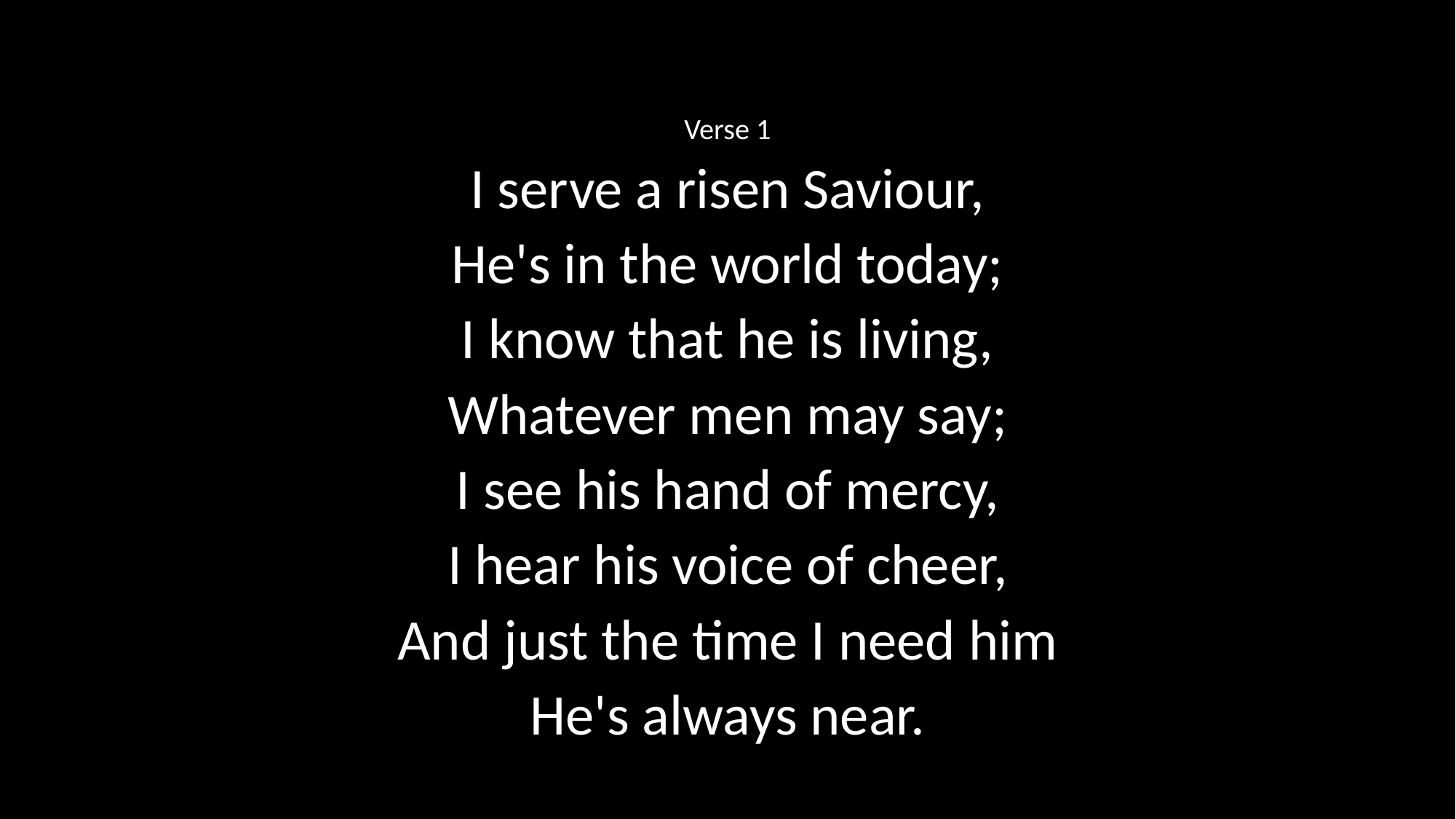

Verse 1
I serve a risen Saviour,
He's in the world today;
I know that he is living,
Whatever men may say;
I see his hand of mercy,
I hear his voice of cheer,
And just the time I need him
He's always near.